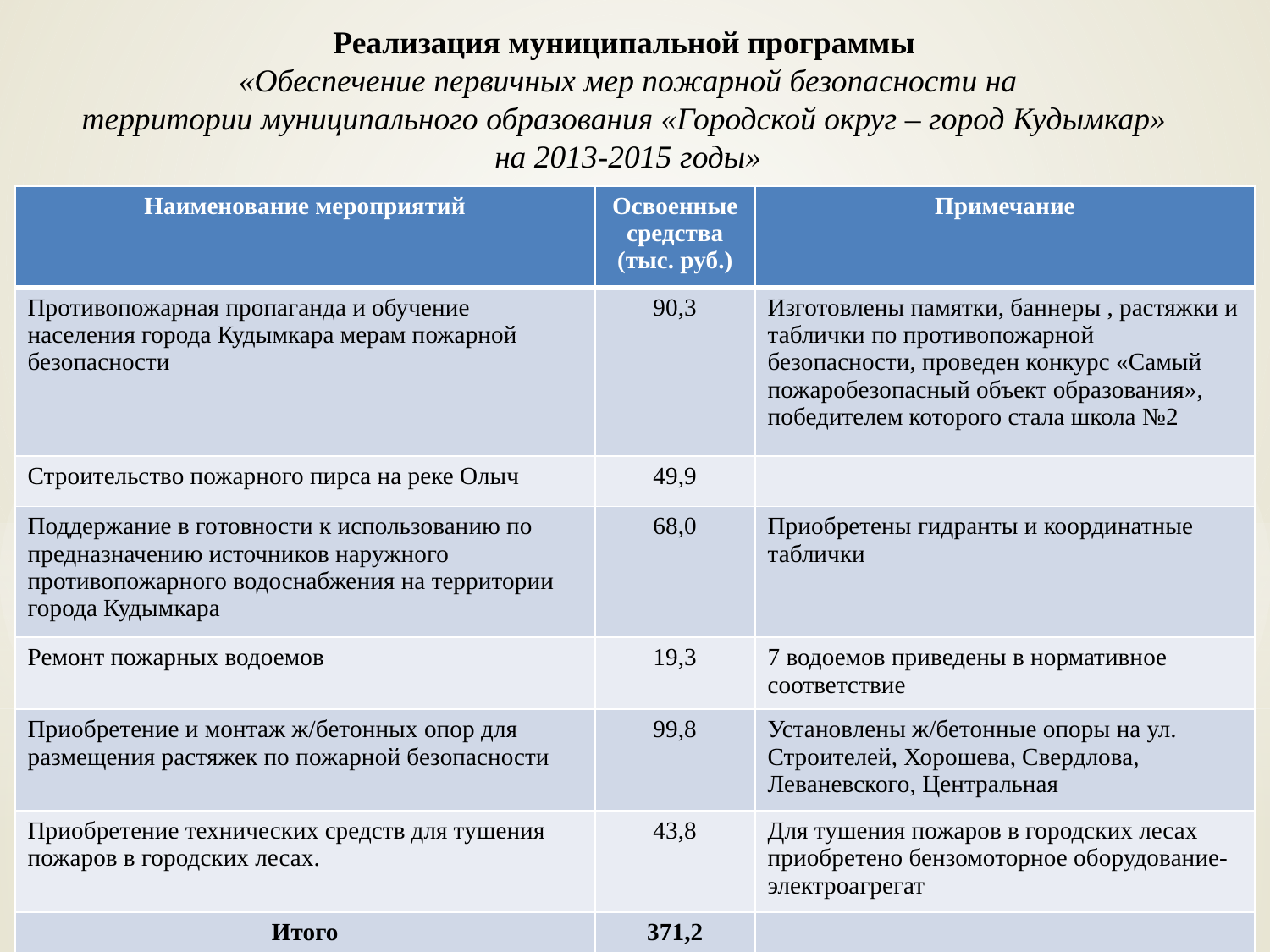

Реализация муниципальной программы
«Обеспечение первичных мер пожарной безопасности на
территории муниципального образования «Городской округ – город Кудымкар»
на 2013-2015 годы»
| Наименование мероприятий | Освоенные средства (тыс. руб.) | Примечание |
| --- | --- | --- |
| Противопожарная пропаганда и обучение населения города Кудымкара мерам пожарной безопасности | 90,3 | Изготовлены памятки, баннеры , растяжки и таблички по противопожарной безопасности, проведен конкурс «Самый пожаробезопасный объект образования», победителем которого стала школа №2 |
| Строительство пожарного пирса на реке Олыч | 49,9 |  |
| Поддержание в готовности к использованию по предназначению источников наружного противопожарного водоснабжения на территории города Кудымкара | 68,0 | Приобретены гидранты и координатные таблички |
| Ремонт пожарных водоемов | 19,3 | 7 водоемов приведены в нормативное соответствие |
| Приобретение и монтаж ж/бетонных опор для размещения растяжек по пожарной безопасности | 99,8 | Установлены ж/бетонные опоры на ул. Строителей, Хорошева, Свердлова, Леваневского, Центральная |
| Приобретение технических средств для тушения пожаров в городских лесах. | 43,8 | Для тушения пожаров в городских лесах приобретено бензомоторное оборудование-электроагрегат |
| Итого | 371,2 |  |
7